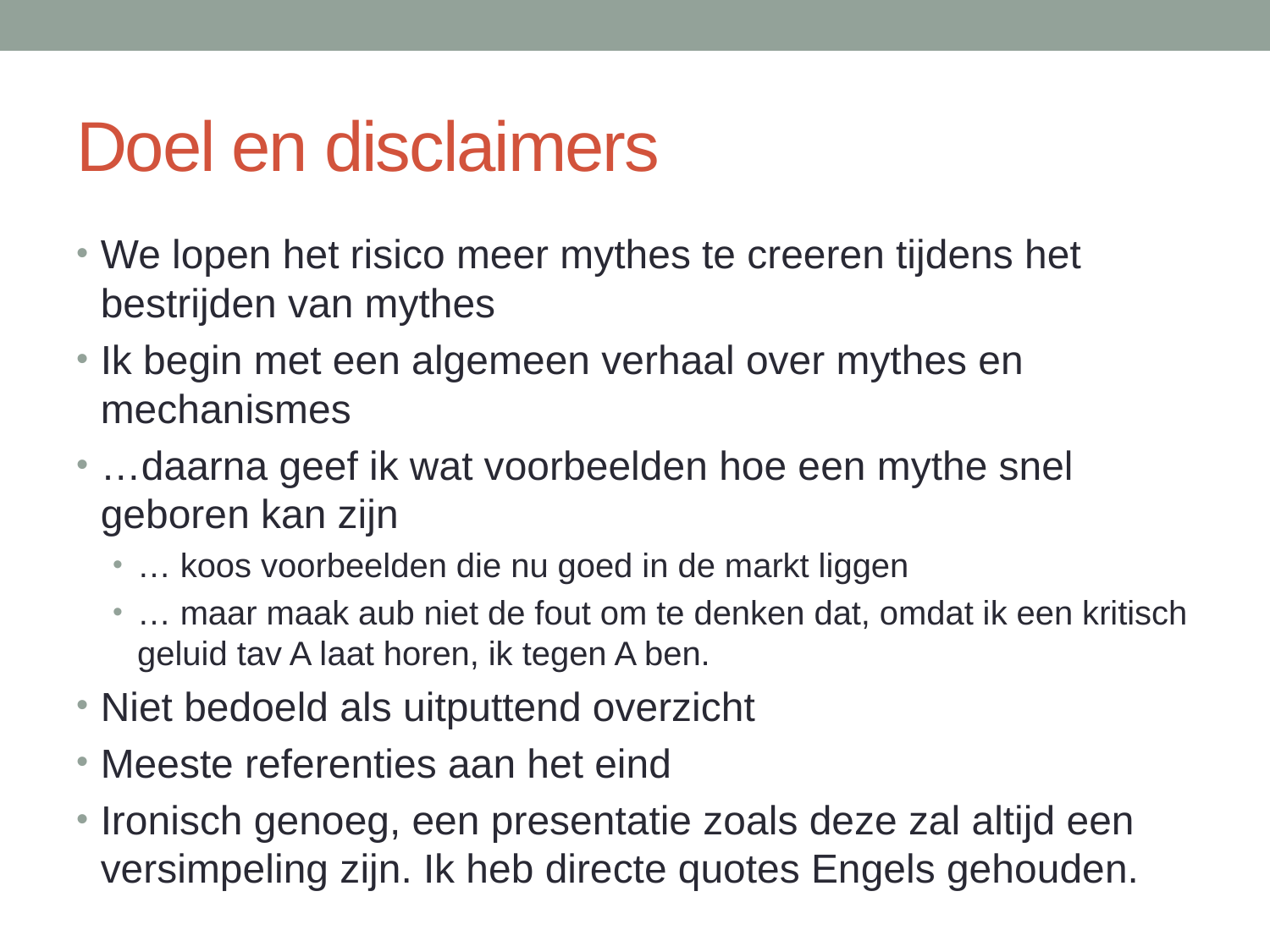

# Doel en disclaimers
We lopen het risico meer mythes te creeren tijdens het bestrijden van mythes
Ik begin met een algemeen verhaal over mythes en mechanismes
…daarna geef ik wat voorbeelden hoe een mythe snel geboren kan zijn
… koos voorbeelden die nu goed in de markt liggen
… maar maak aub niet de fout om te denken dat, omdat ik een kritisch geluid tav A laat horen, ik tegen A ben.
Niet bedoeld als uitputtend overzicht
Meeste referenties aan het eind
Ironisch genoeg, een presentatie zoals deze zal altijd een versimpeling zijn. Ik heb directe quotes Engels gehouden.